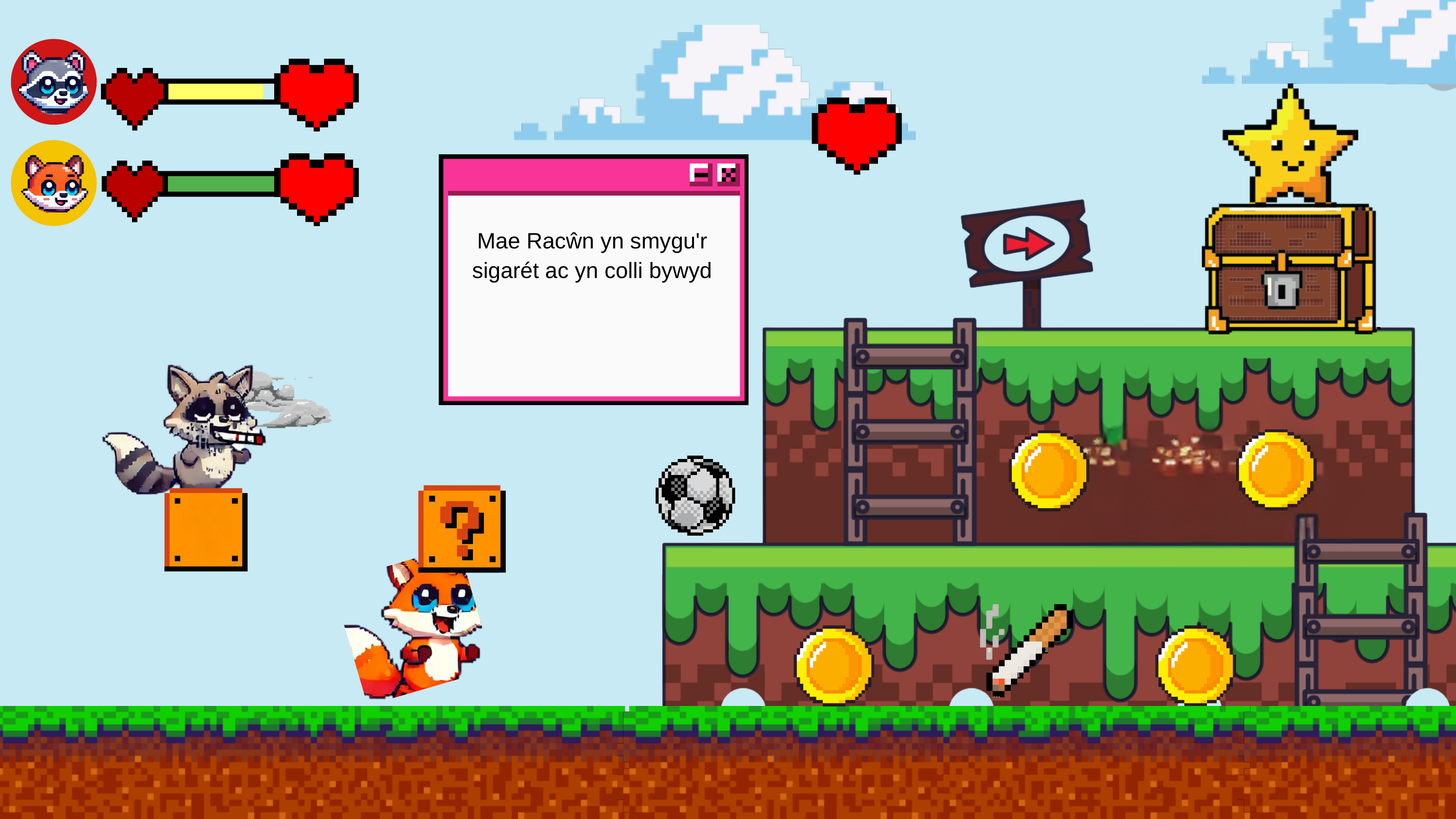

Mae Racŵn yn smygu'r sigarét ac yn colli bywyd